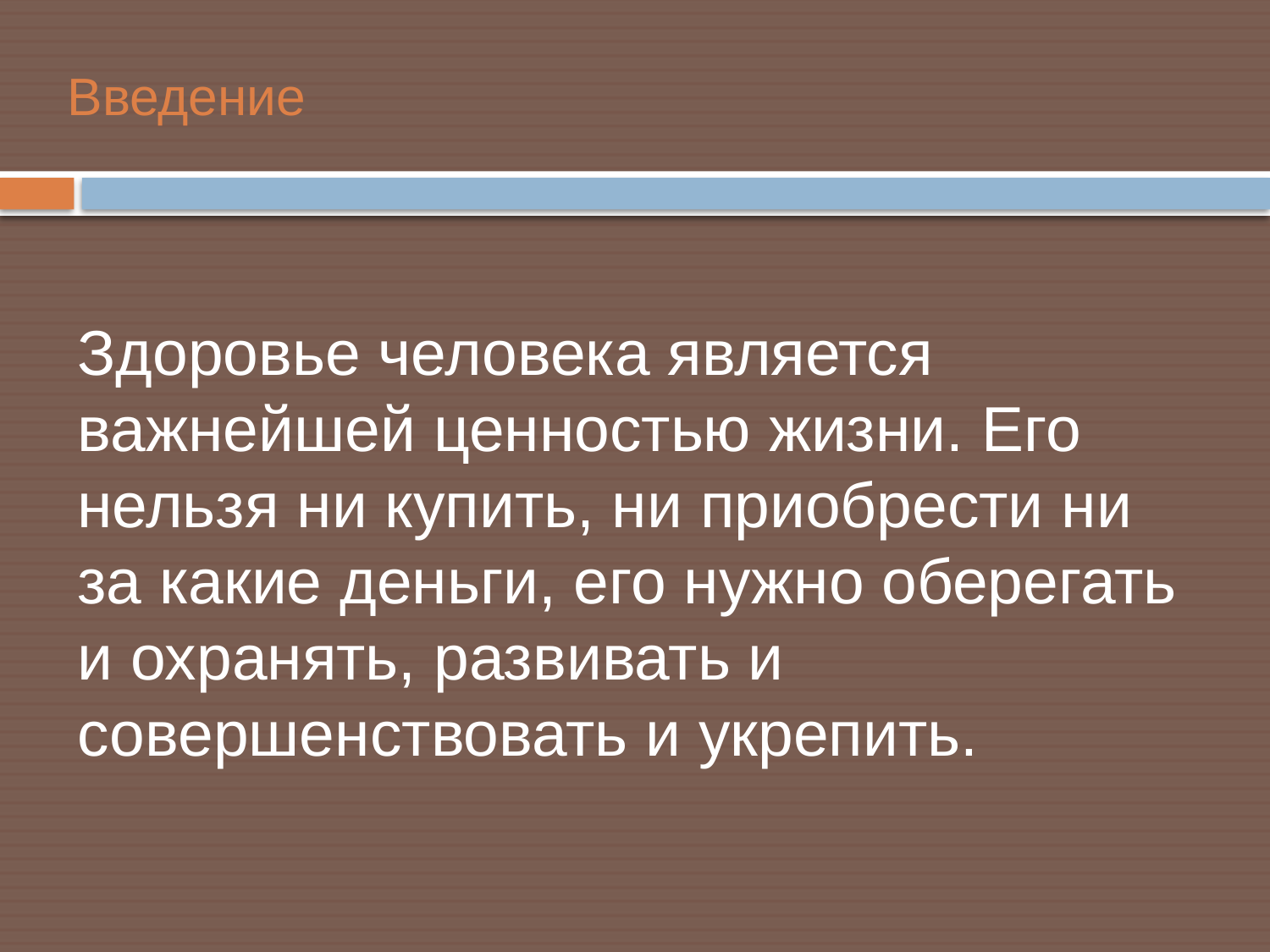

# Введение
Здоровье человека является важнейшей ценностью жизни. Его нельзя ни купить, ни приобрести ни за какие деньги, его нужно оберегать и охранять, развивать и совершенствовать и укрепить.